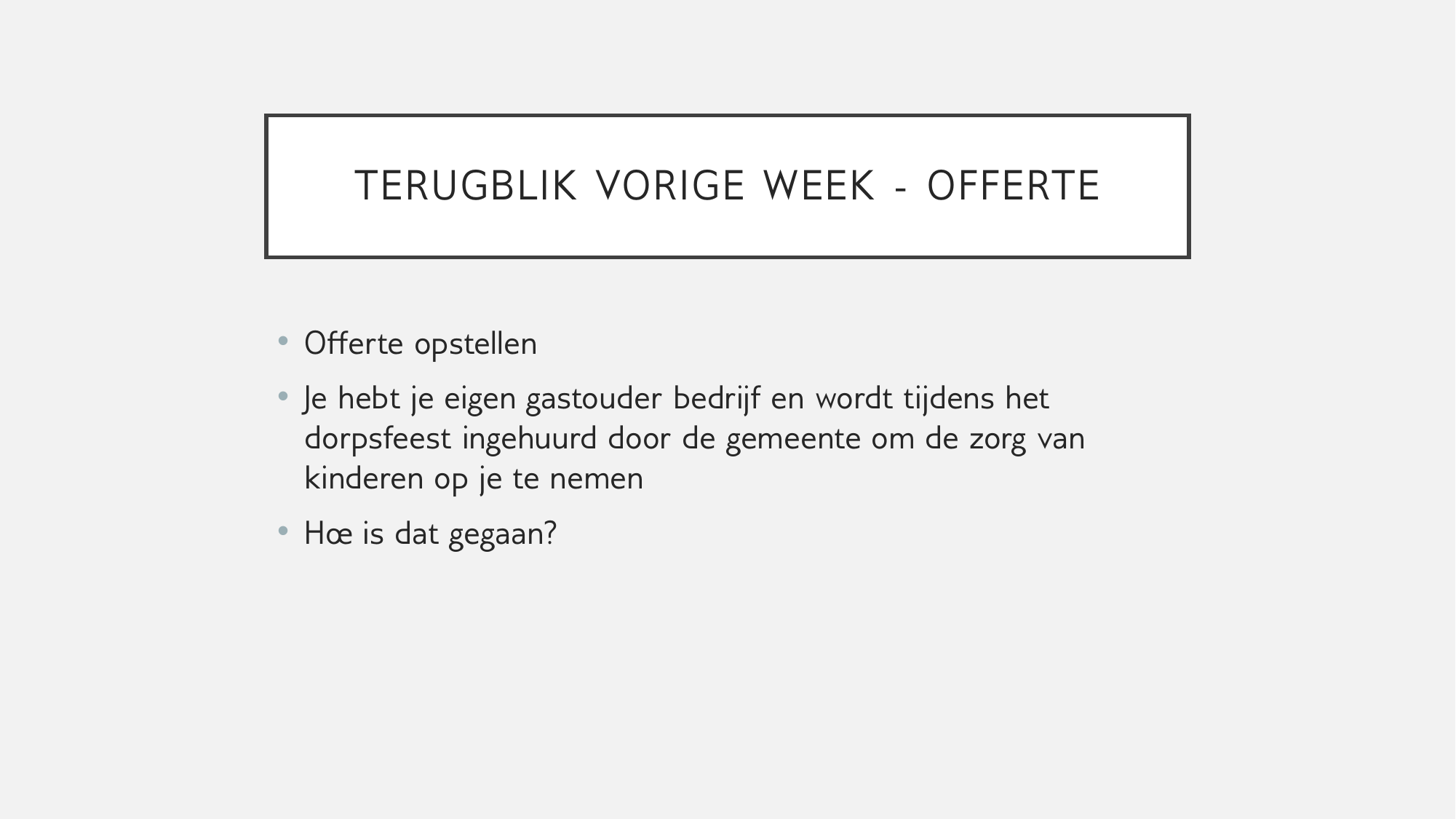

# Terugblik vorige week - offerte
Offerte opstellen
Je hebt je eigen gastouder bedrijf en wordt tijdens het dorpsfeest ingehuurd door de gemeente om de zorg van kinderen op je te nemen
Hoe is dat gegaan?